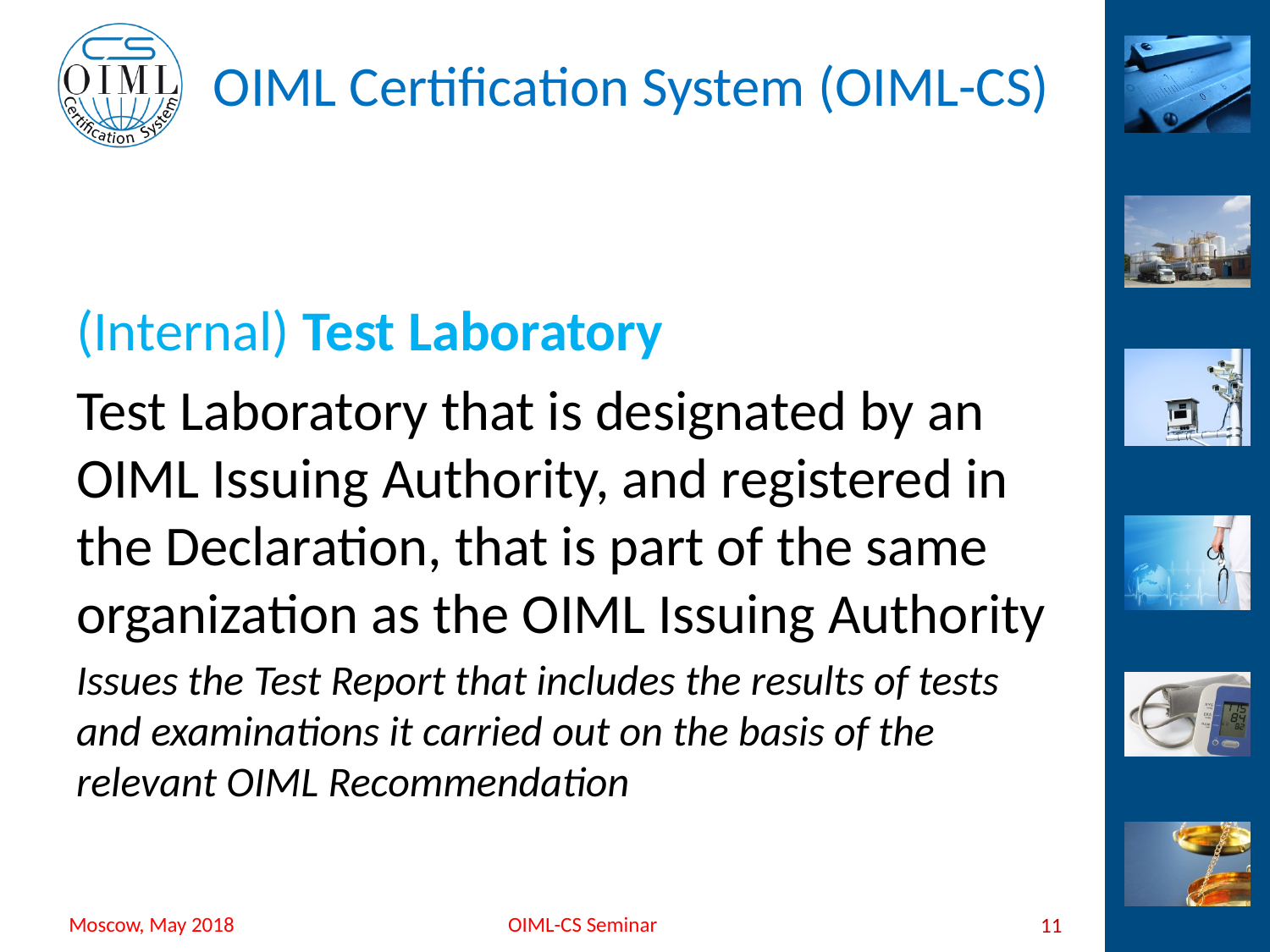

#
(Internal) Test Laboratory
Test Laboratory that is designated by an OIML Issuing Authority, and registered in the Declaration, that is part of the same organization as the OIML Issuing Authority
Issues the Test Report that includes the results of tests and examinations it carried out on the basis of the relevant OIML Recommendation
11